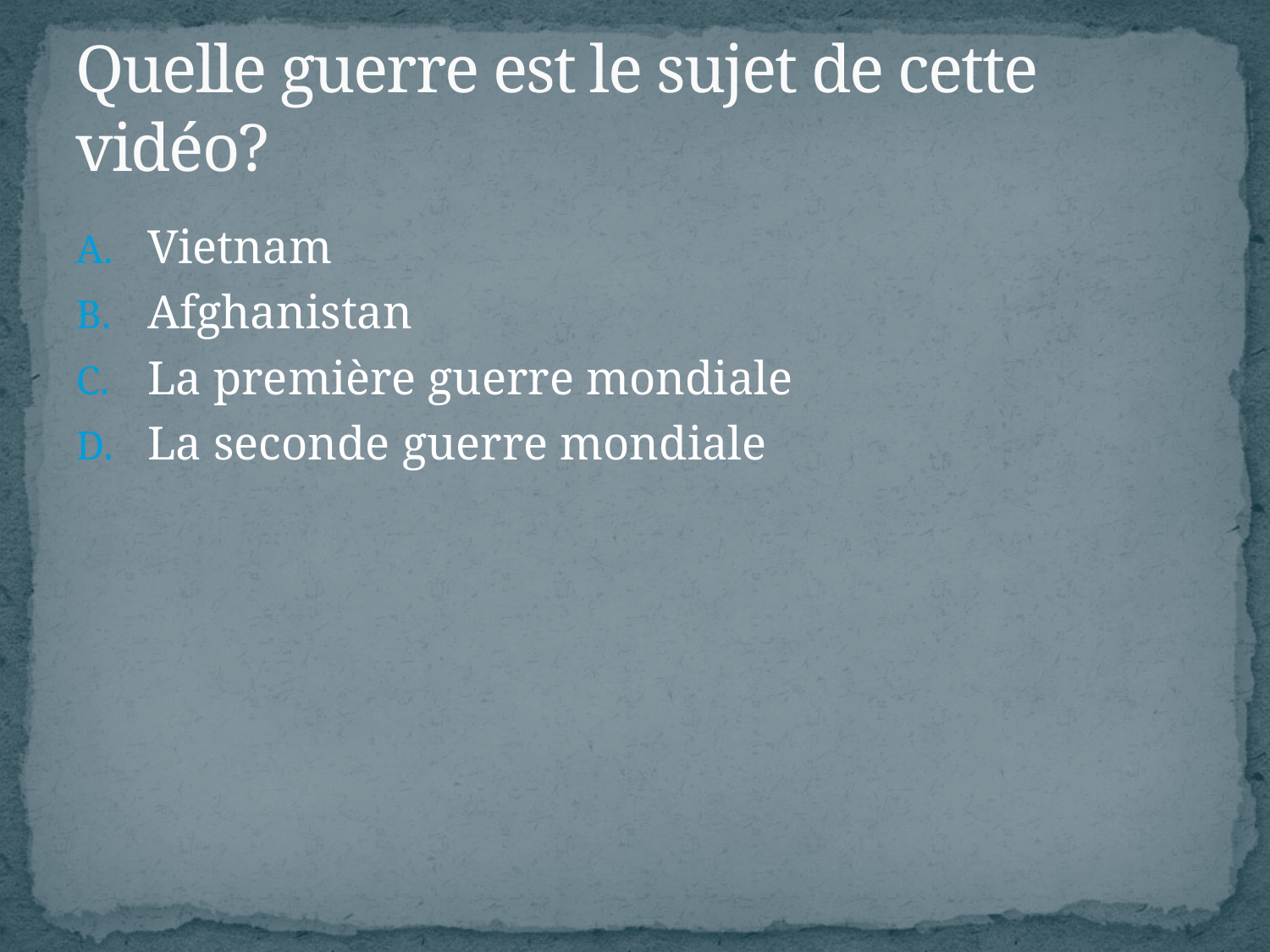

# Quelle guerre est le sujet de cette vidéo?
Vietnam
Afghanistan
La première guerre mondiale
La seconde guerre mondiale